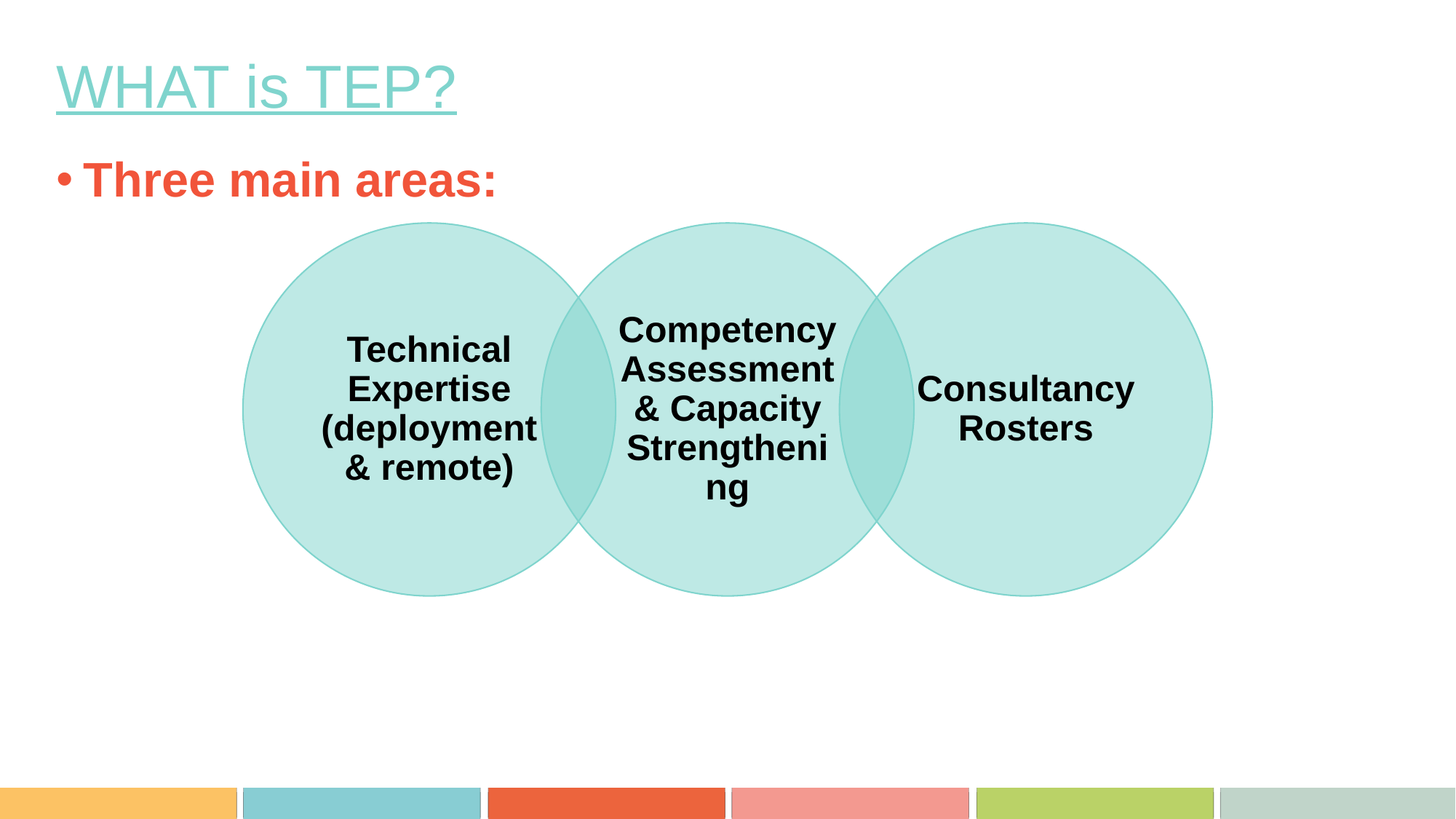

# WHAT is TEP?
Technical Expertise (deployment & remote)
Competency Assessment & Capacity Strengthening
Consultancy Rosters
Three main areas: